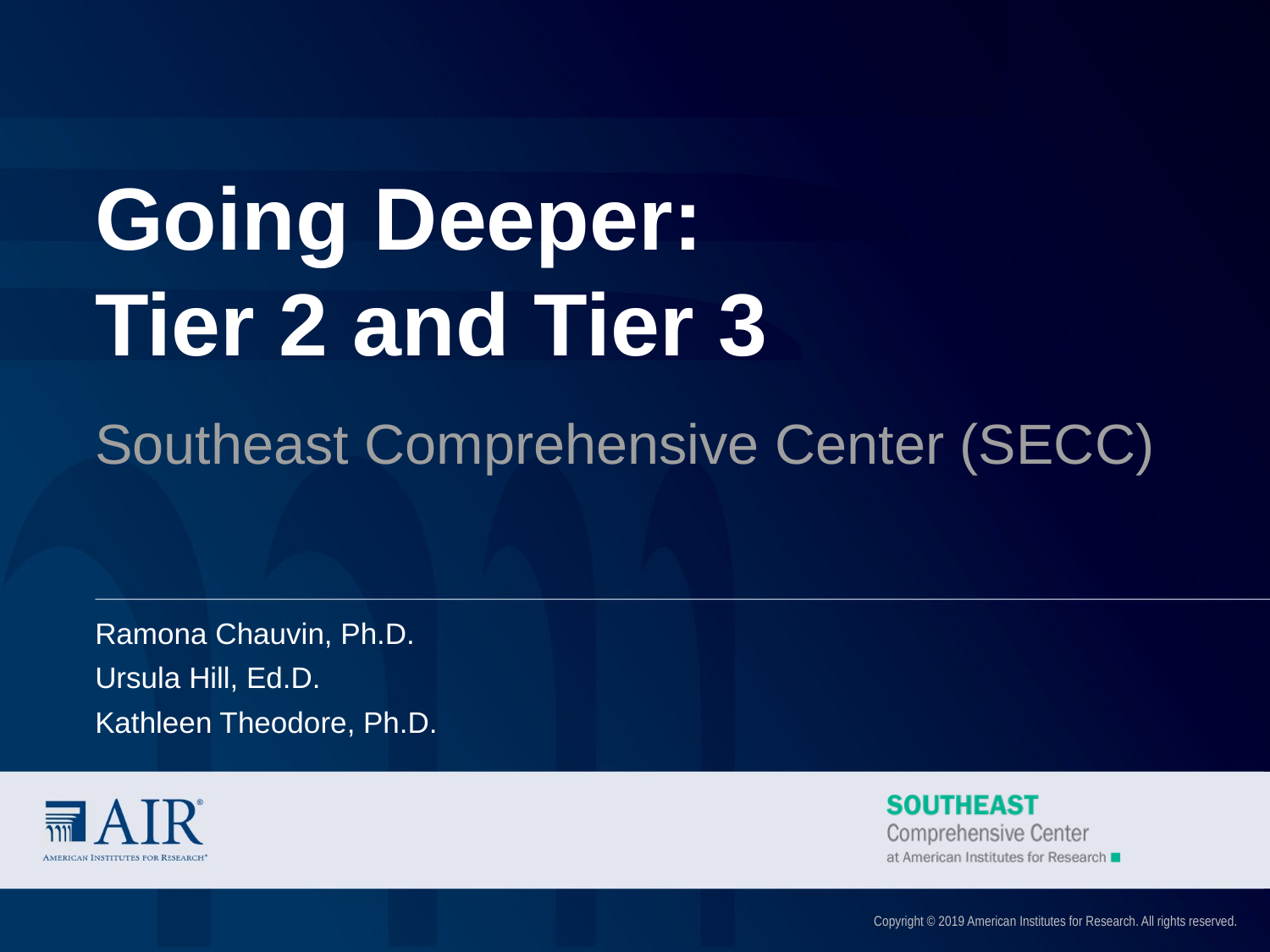

# Going Deeper: Tier 2 and Tier 3
Southeast Comprehensive Center (SECC)
Ramona Chauvin, Ph.D.
Ursula Hill, Ed.D.
Kathleen Theodore, Ph.D.
Copyright © 2019 American Institutes for Research. All rights reserved.